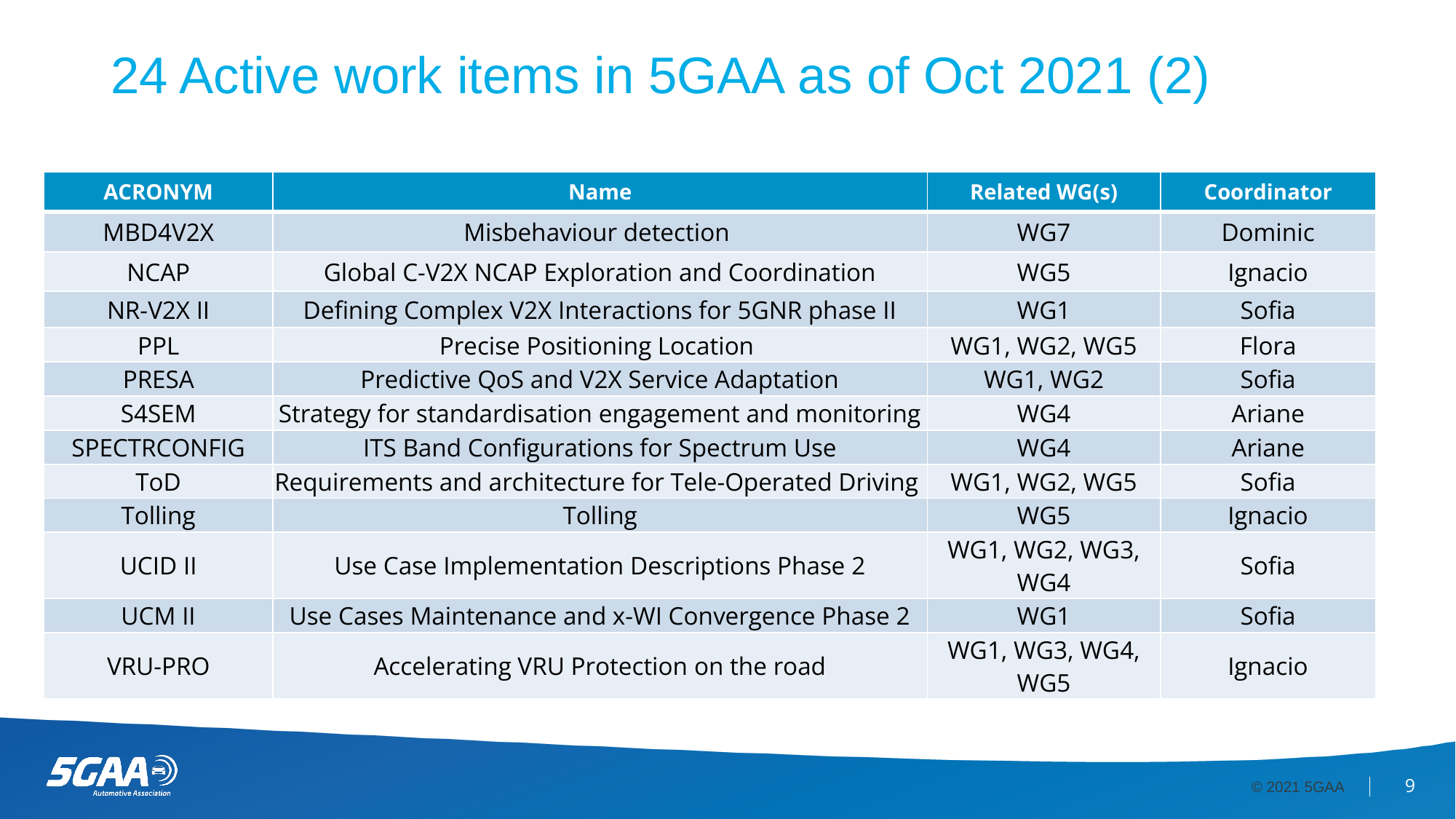

# 24 Active work items in 5GAA as of Oct 2021 (2)
| ACRONYM | Name | Related WG(s) | Coordinator |
| --- | --- | --- | --- |
| MBD4V2X | Misbehaviour detection | WG7 | Dominic |
| NCAP | Global C-V2X NCAP Exploration and Coordination | WG5 | Ignacio |
| NR-V2X II | Defining Complex V2X Interactions for 5GNR phase II | WG1 | Sofia |
| PPL | Precise Positioning Location | WG1, WG2, WG5 | Flora |
| PRESA | Predictive QoS and V2X Service Adaptation | WG1, WG2 | Sofia |
| S4SEM | Strategy for standardisation engagement and monitoring | WG4 | Ariane |
| SPECTRCONFIG | ITS Band Configurations for Spectrum Use | WG4 | Ariane |
| ToD | Requirements and architecture for Tele-Operated Driving | WG1, WG2, WG5 | Sofia |
| Tolling | Tolling | WG5 | Ignacio |
| UCID II | Use Case Implementation Descriptions Phase 2 | WG1, WG2, WG3, WG4 | Sofia |
| UCM II | Use Cases Maintenance and x-WI Convergence Phase 2 | WG1 | Sofia |
| VRU-PRO | Accelerating VRU Protection on the road | WG1, WG3, WG4, WG5 | Ignacio |